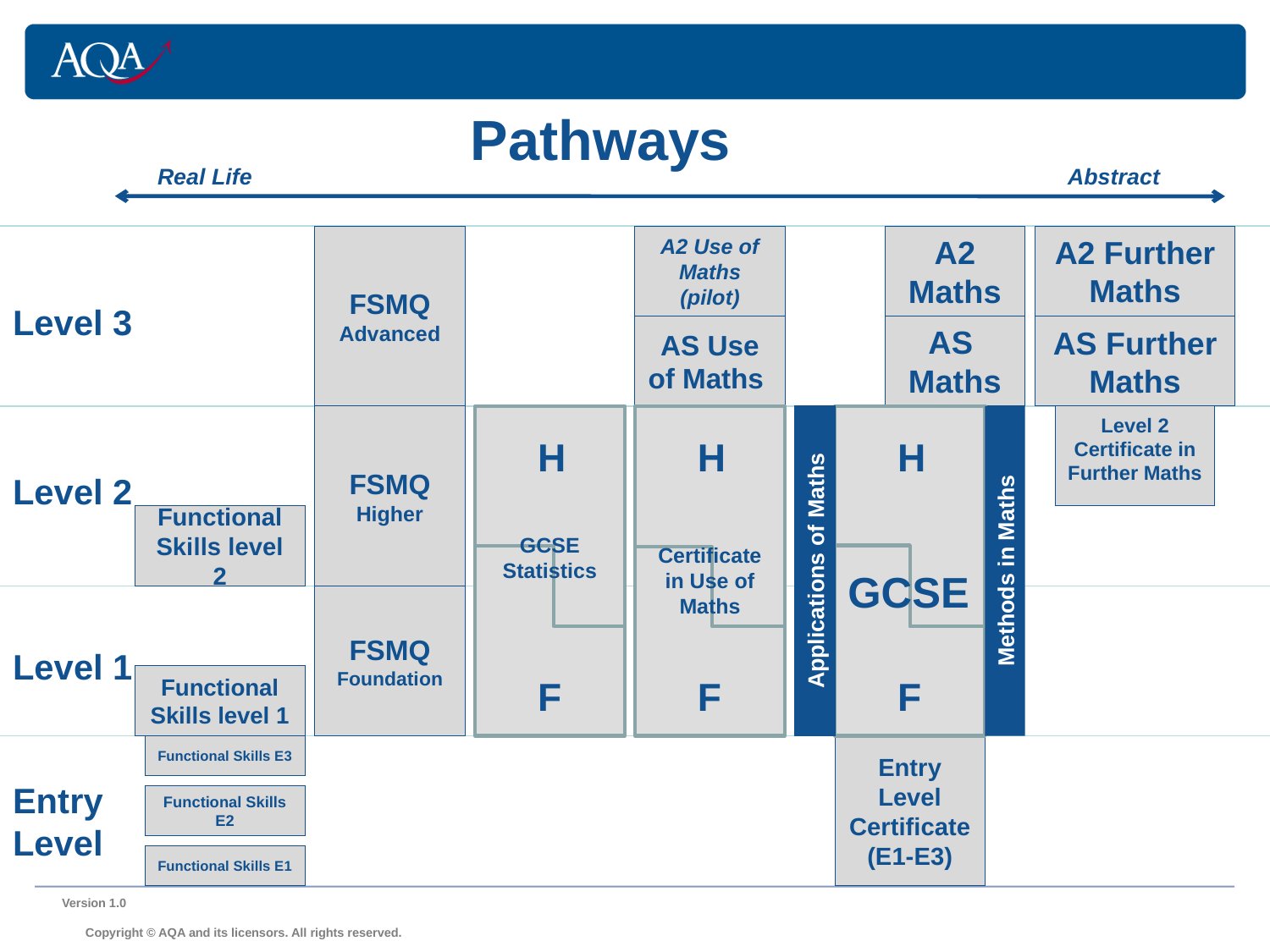

# Pathways
Real Life
Abstract
FSMQ
Advanced
A2 Use of Maths (pilot)
A2 Maths
A2 Further Maths
Level 3
AS Use of Maths
AS  Maths
AS Further Maths
FSMQ
Higher

Level 2
Certificate in Further Maths

H
H
H
Level 2
Functional Skills level 2
GCSE Statistics
Certificate in Use of Maths

Applications of Maths
Methods in Maths
GCSE
FSMQ
Foundation
Level 1
Functional Skills level 1
F
F
F
Functional Skills E3
Entry Level Certificate (E1-E3)
Entry Level
Functional Skills E2
Functional Skills E1
Version 1.0                       	       Copyright © AQA and its licensors. All rights reserved.